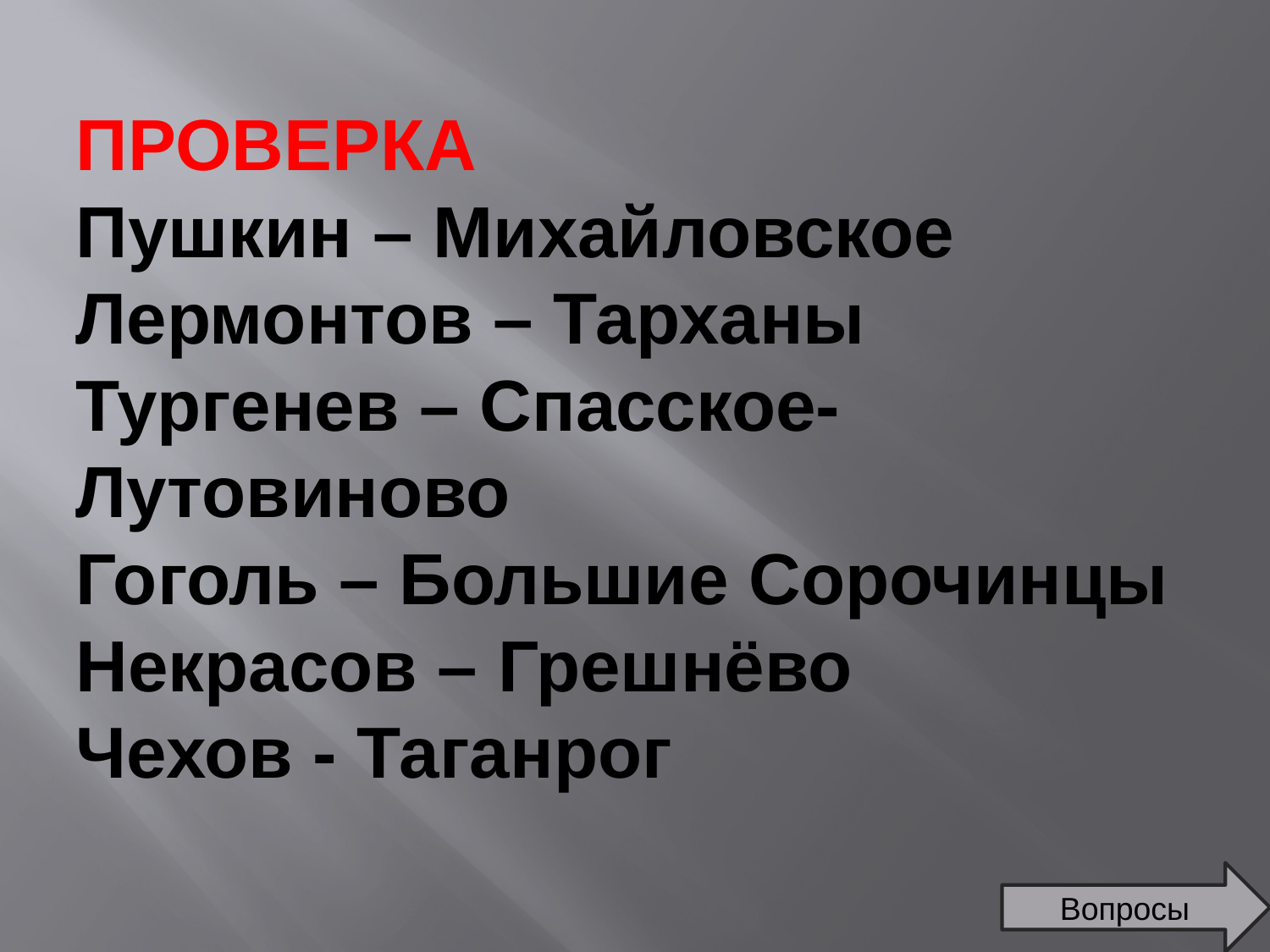

# ПРОВЕРКА Пушкин – Михайловское Лермонтов – Тарханы Тургенев – Спасское-Лутовиново Гоголь – Большие Сорочинцы Некрасов – Грешнёво Чехов - Таганрог
Вопросы